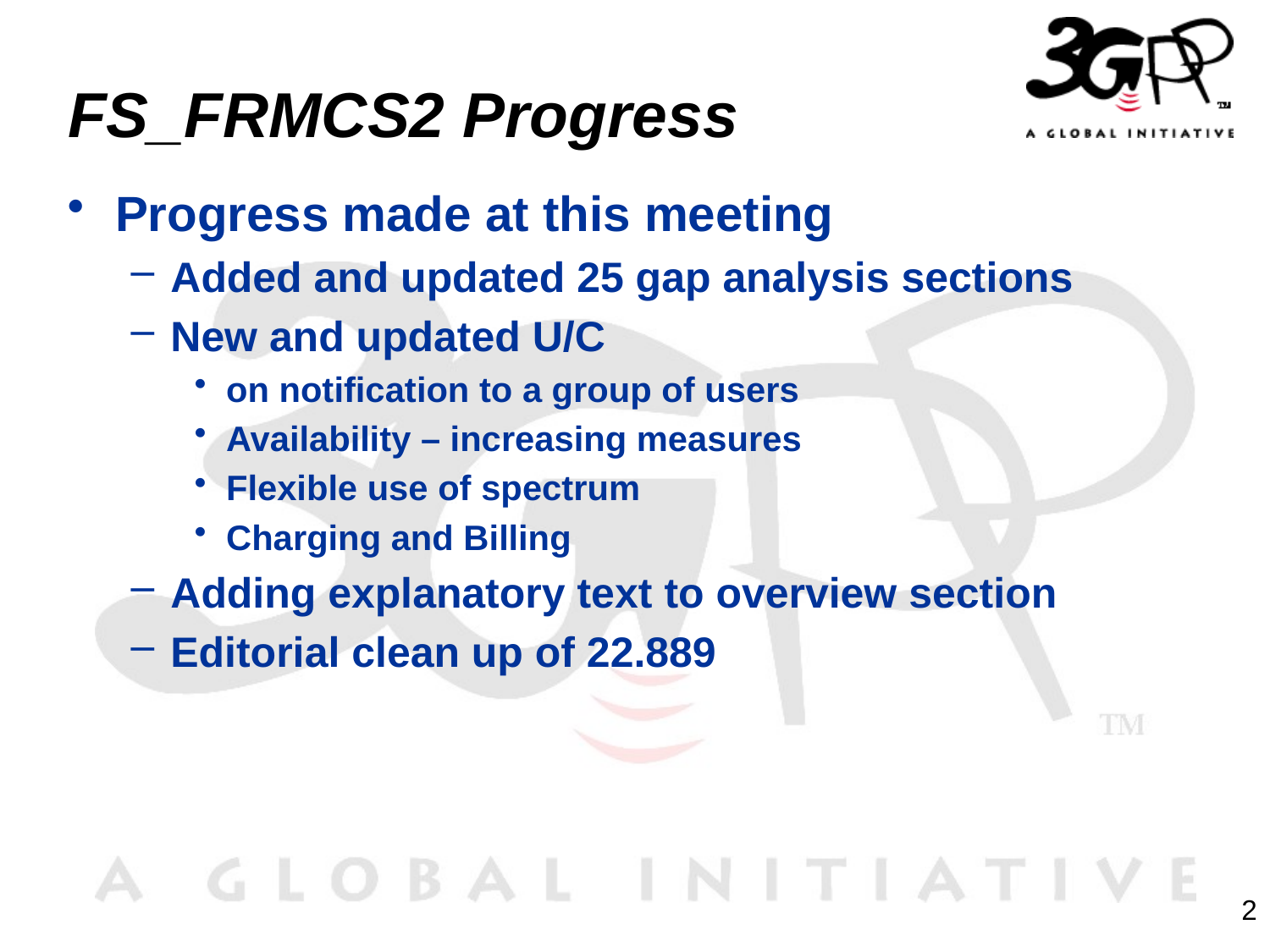

# FS_FRMCS2 Progress
Progress made at this meeting
Added and updated 25 gap analysis sections
New and updated U/C
on notification to a group of users
Availability – increasing measures
Flexible use of spectrum
Charging and Billing
Adding explanatory text to overview section
Editorial clean up of 22.889

2